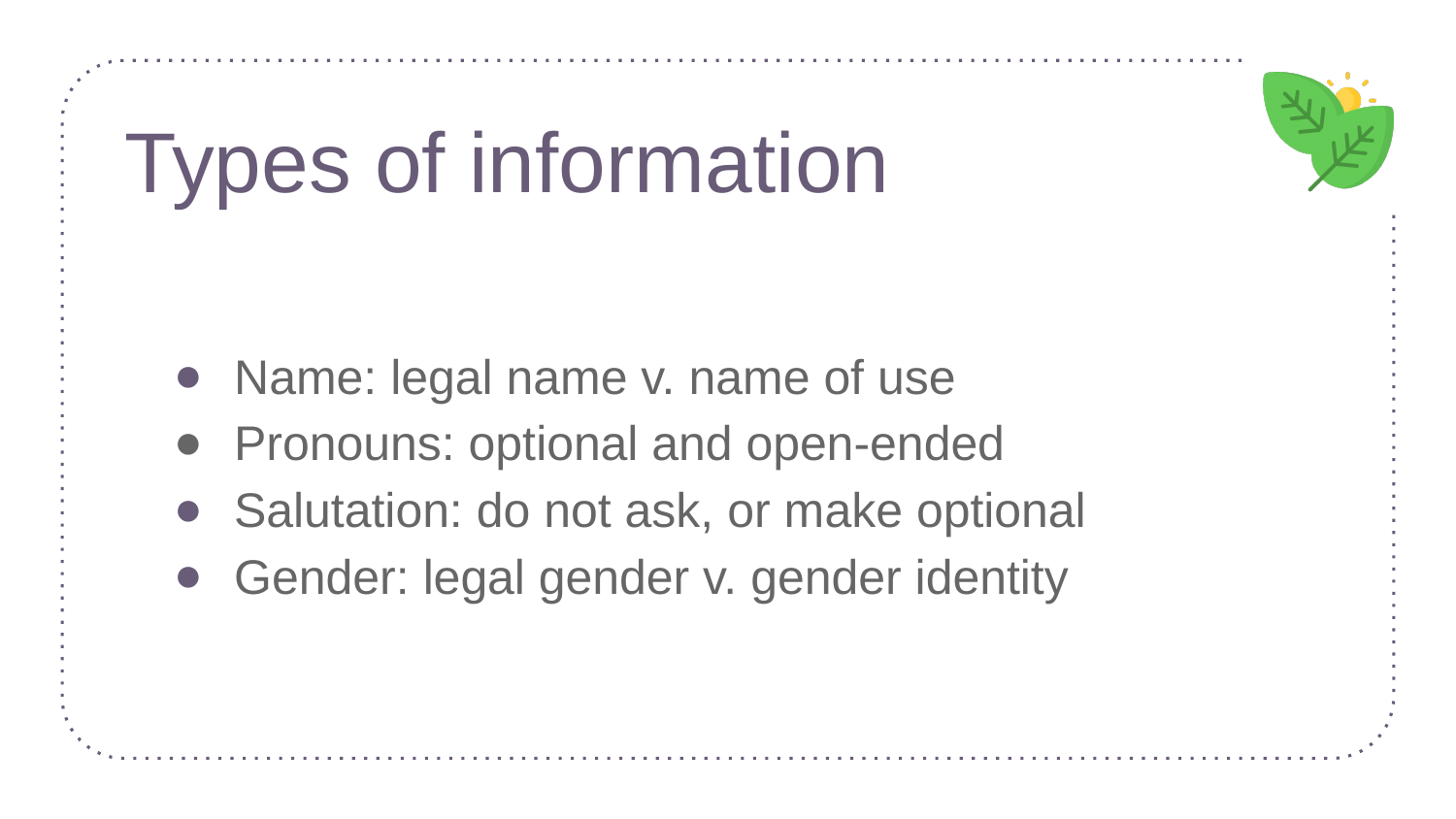

# Types of information
Name: legal name v. name of use
Pronouns: optional and open-ended
Salutation: do not ask, or make optional
Gender: legal gender v. gender identity